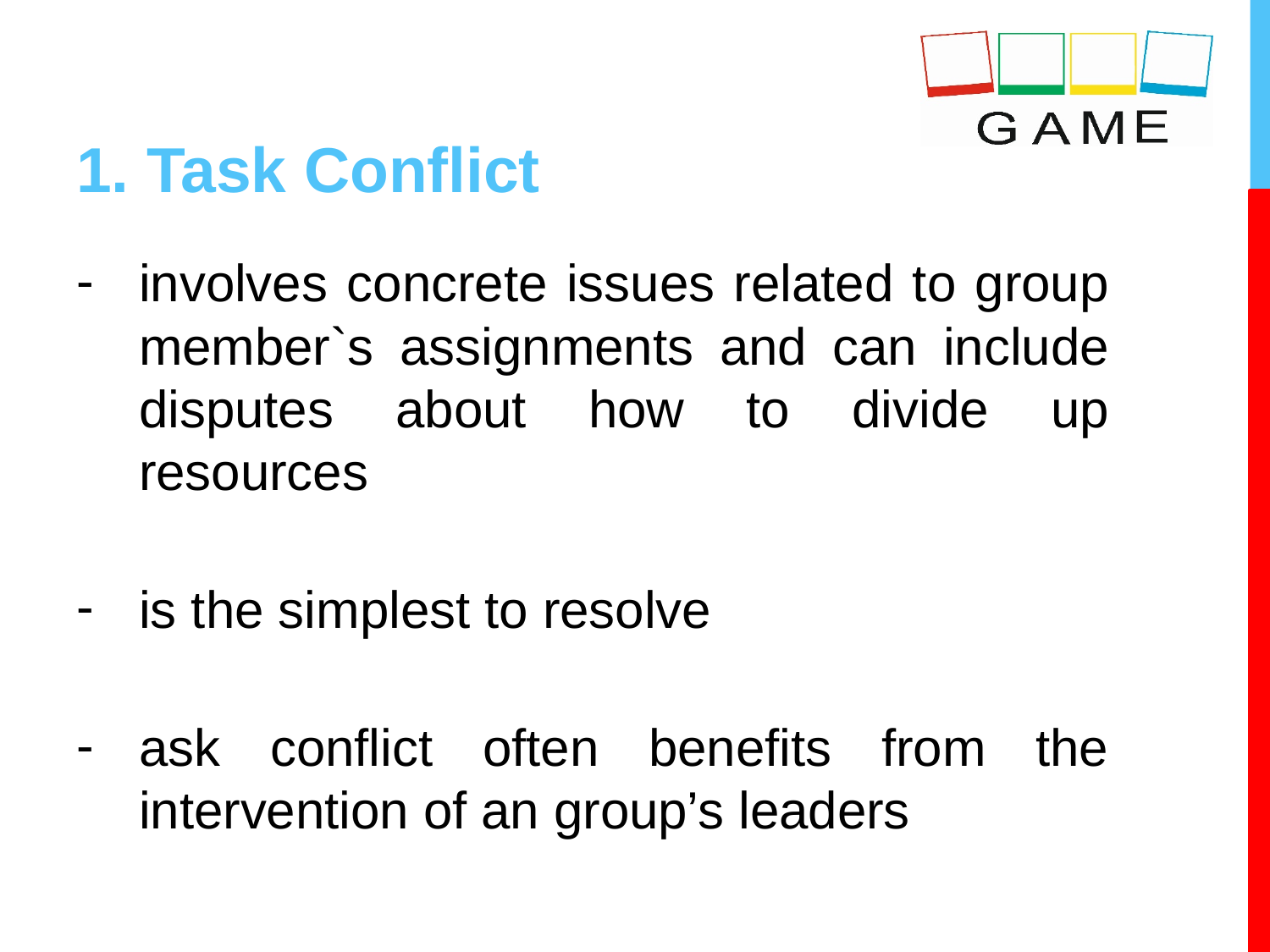

# 1. Task Conflict
involves concrete issues related to group member`s assignments and can include disputes about how to divide up resources

is the simplest to resolve

ask conflict often benefits from the intervention of an group’s leaders